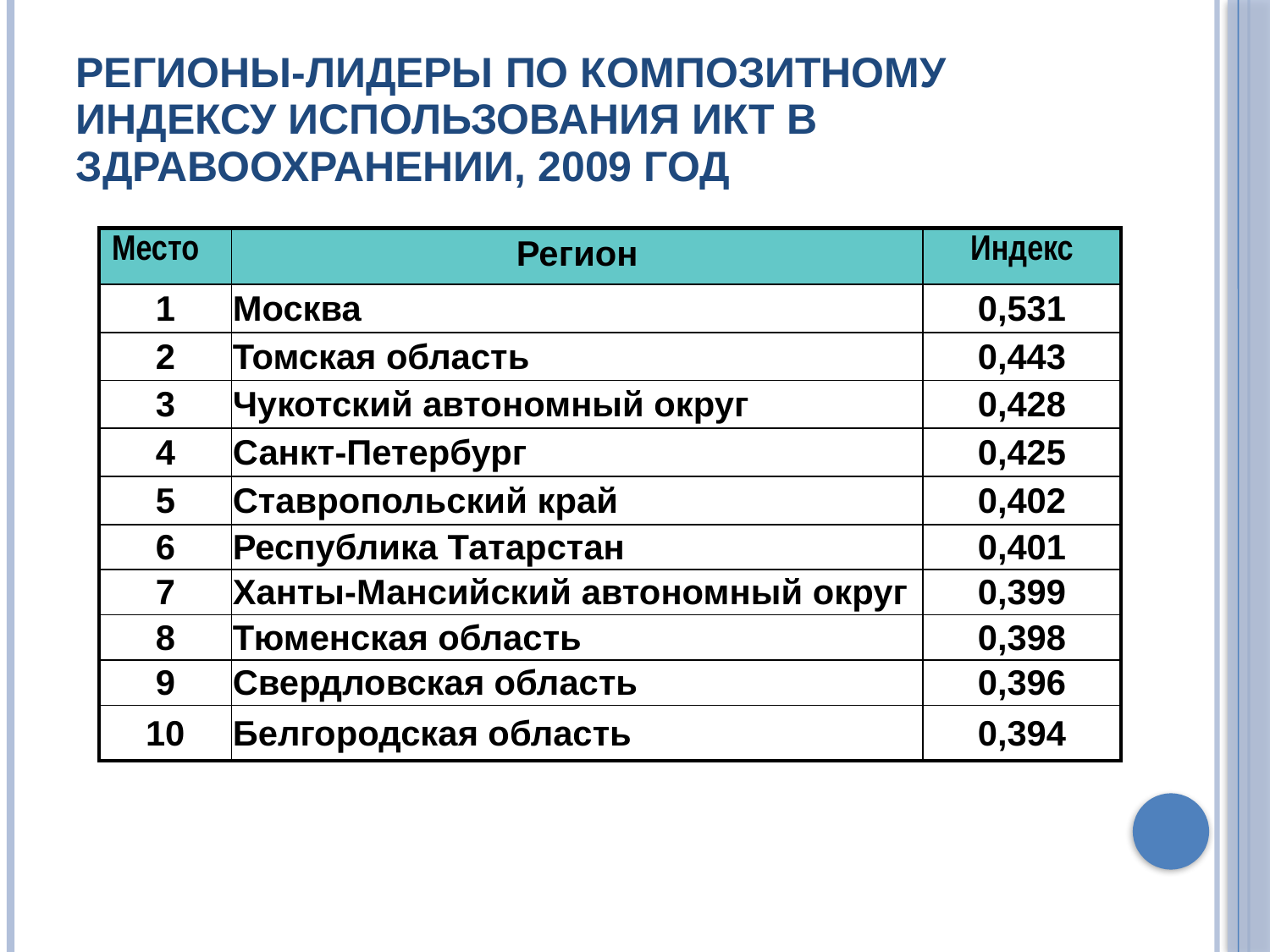

Регионы-лидеры по композитному индексу использования ИКТ в здравоохранении, 2009 год
| Место | Регион | Индекс |
| --- | --- | --- |
| 1 | Москва | 0,531 |
| 2 | Томская область | 0,443 |
| 3 | Чукотский автономный округ | 0,428 |
| 4 | Санкт-Петербург | 0,425 |
| 5 | Ставропольский край | 0,402 |
| 6 | Республика Татарстан | 0,401 |
| 7 | Ханты-Мансийский автономный округ | 0,399 |
| 8 | Тюменская область | 0,398 |
| 9 | Свердловская область | 0,396 |
| 10 | Белгородская область | 0,394 |